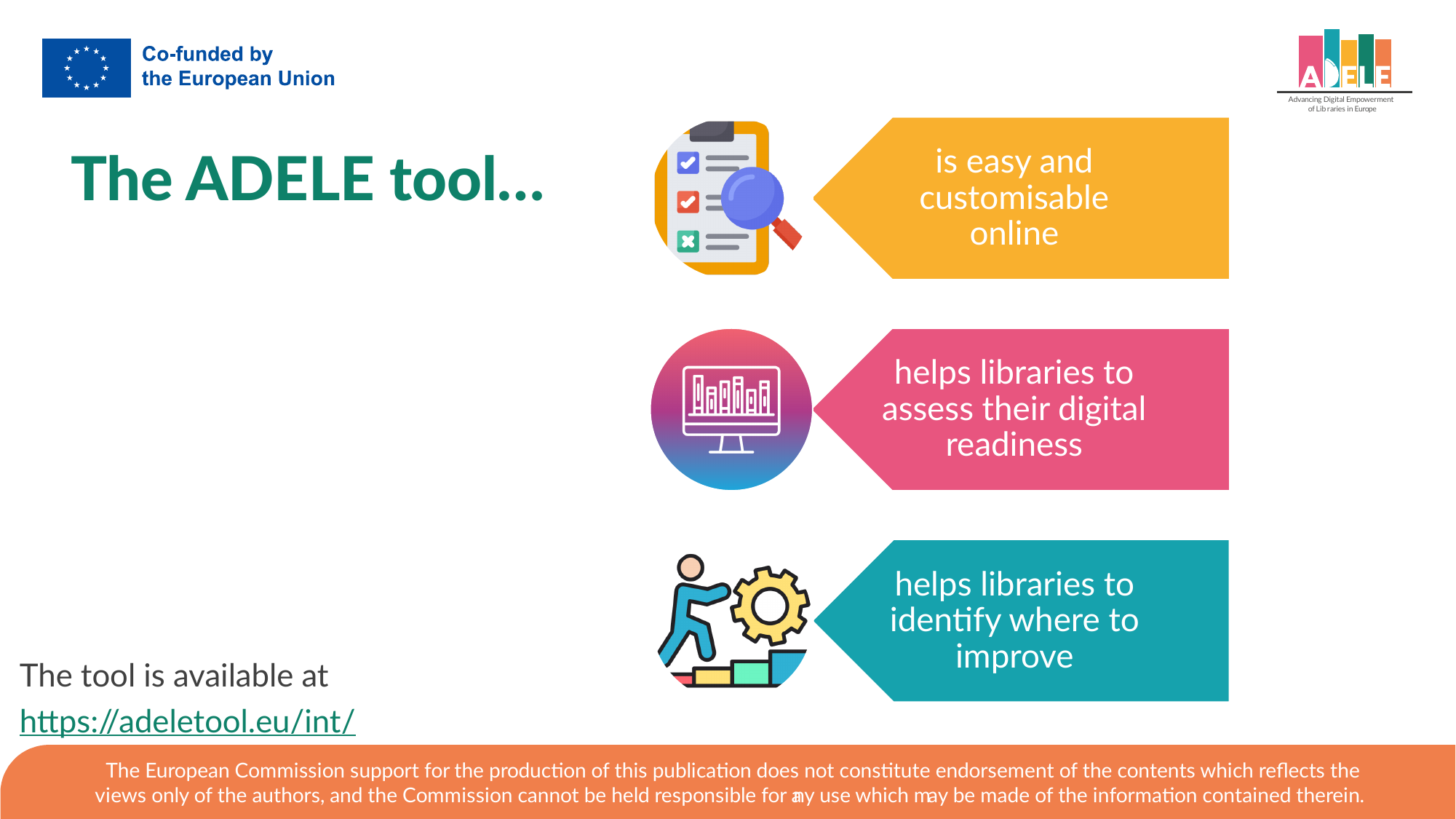

is easy and customisable online
helps libraries to assess their digital readiness
helps libraries to identify where to improve
# The ADELE tool…
The tool is available at
https://adeletool.eu/int/